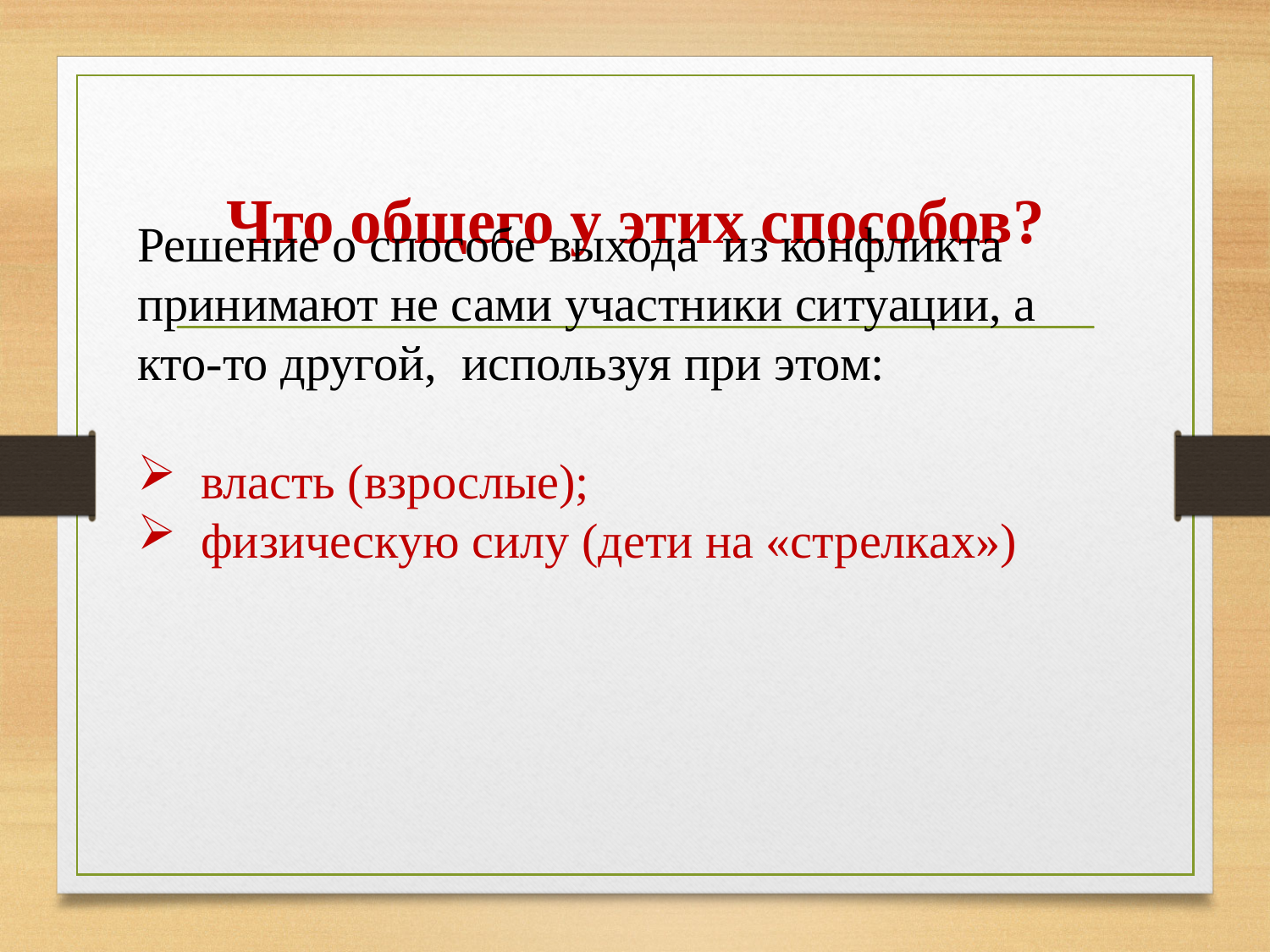

# Что общего у этих способов?
Решение о способе выхода  из конфликта принимают не сами участники ситуации, а кто-то другой,  используя при этом:

власть (взрослые);
физическую силу (дети на «стрелках»)